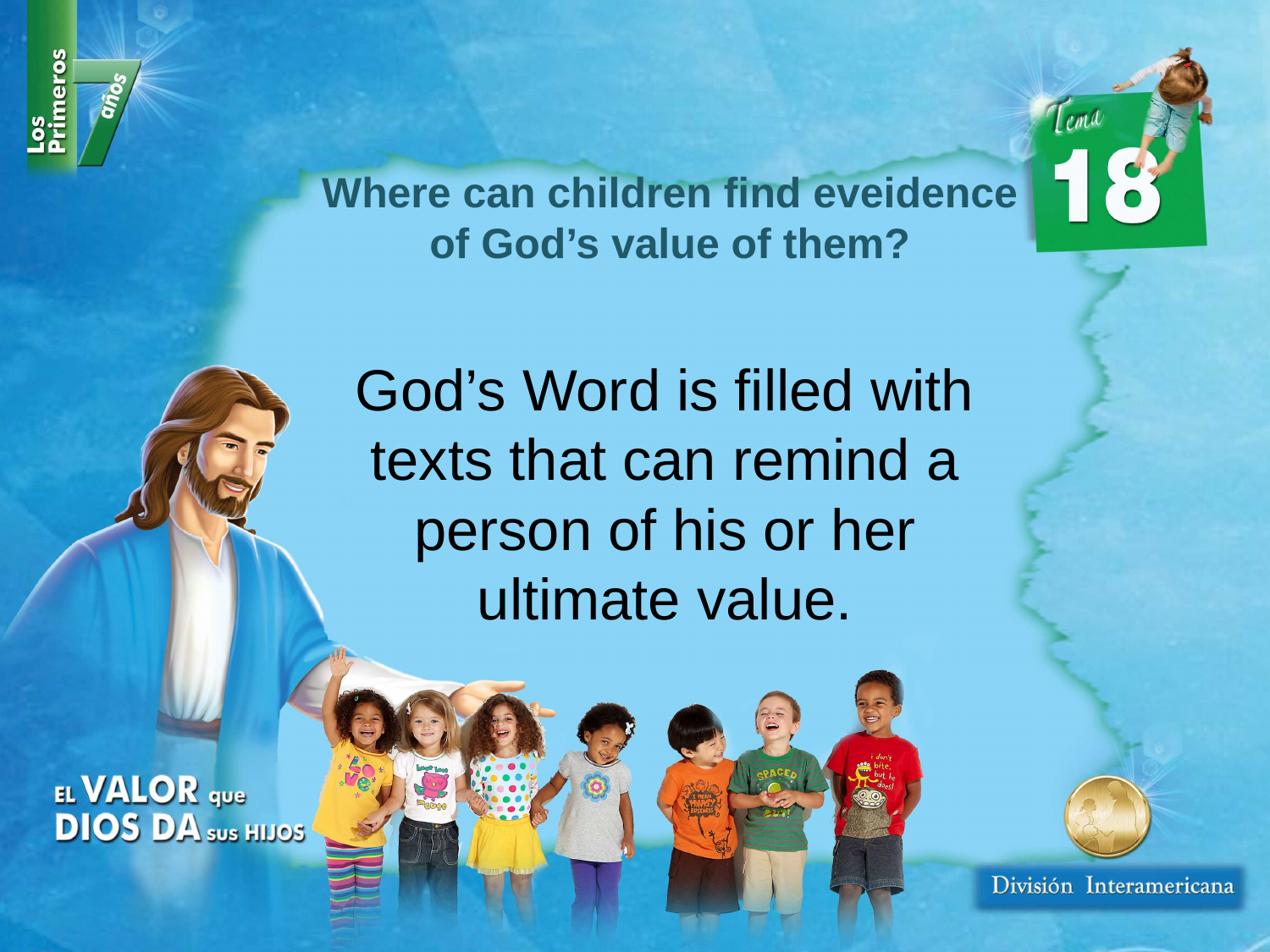

Where can children find eveidence of God’s value of them?
God’s Word is filled with texts that can remind a person of his or her ultimate value.